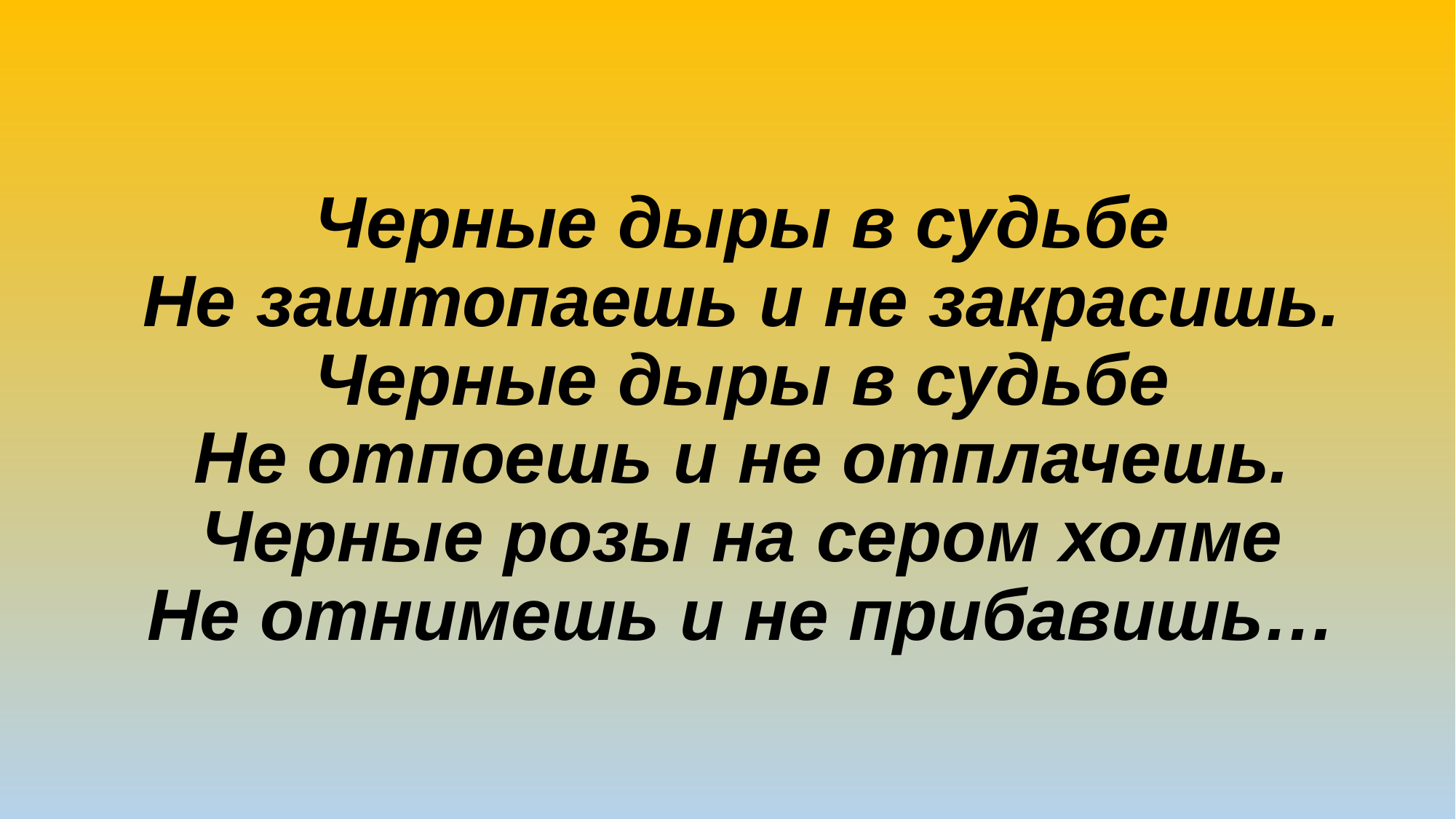

# Черные дыры в судьбе Не заштопаешь и не закрасишь. Черные дыры в судьбе Не отпоешь и не отплачешь. Черные розы на сером холме Не отнимешь и не прибавишь…